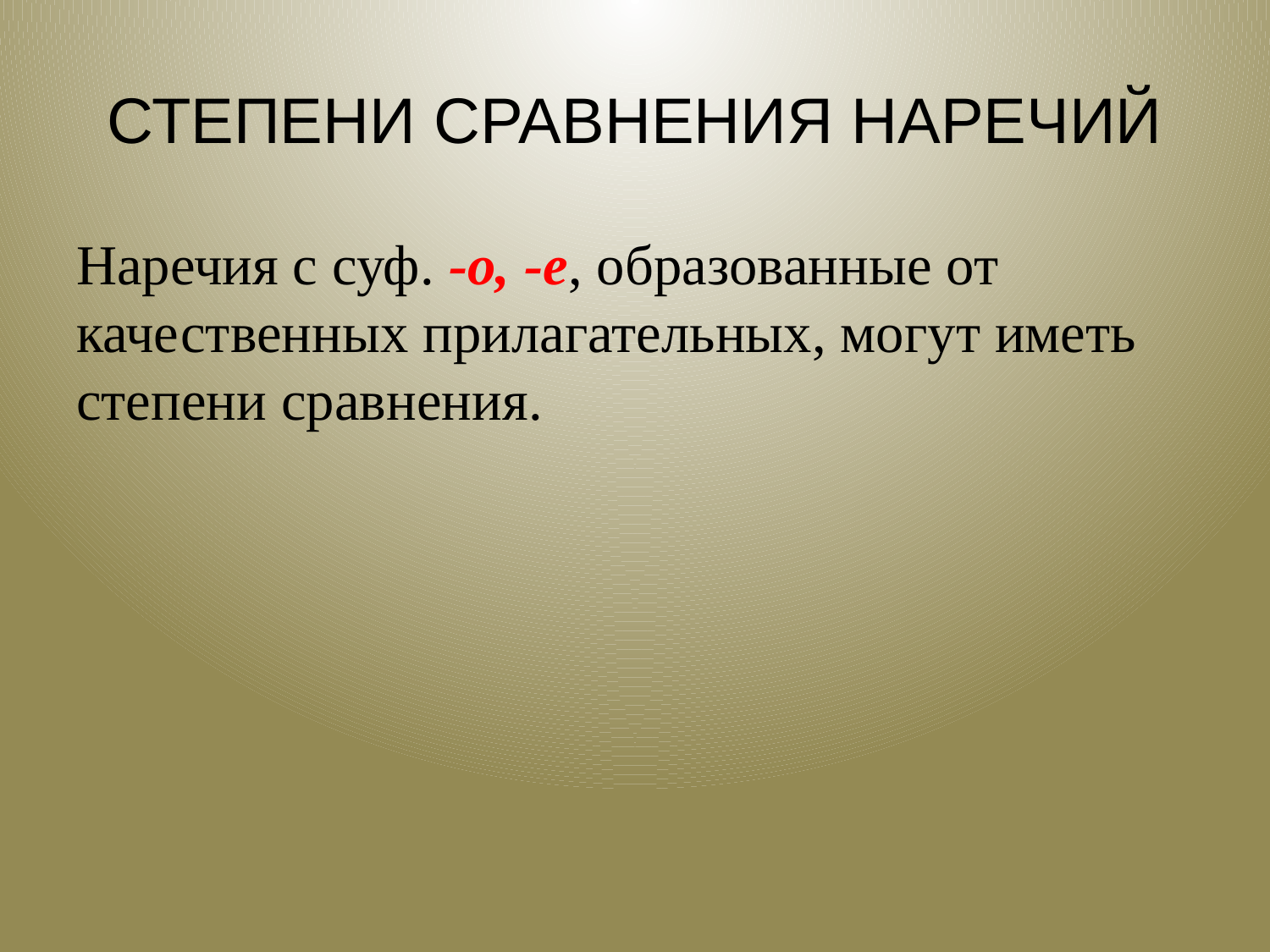

# СТЕПЕНИ СРАВНЕНИЯ НАРЕЧИЙ
Наречия с суф. -о, -е, образованные от качественных прилагательных, могут иметь степени сравнения.